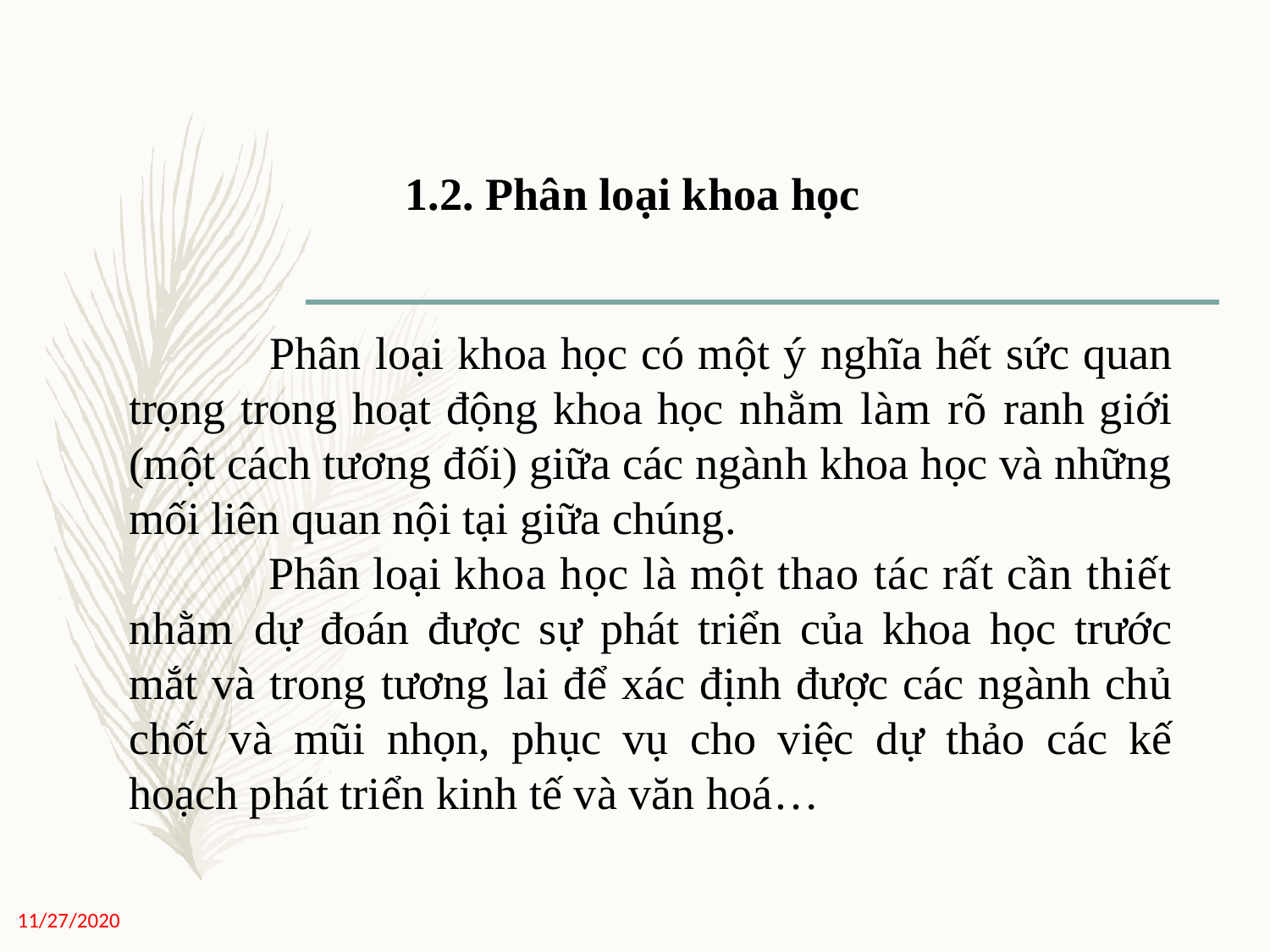

1.2. Phân loại khoa học
	 Phân loại khoa học có một ý nghĩa hết sức quan trọng trong hoạt động khoa học nhằm làm rõ ranh giới (một cách tương đối) giữa các ngành khoa học và những mối liên quan nội tại giữa chúng.
 	 Phân loại khoa học là một thao tác rất cần thiết nhằm dự đoán được sự phát triển của khoa học trước mắt và trong tương lai để xác định được các ngành chủ chốt và mũi nhọn, phục vụ cho việc dự thảo các kế hoạch phát triển kinh tế và văn hoá…
11/27/2020